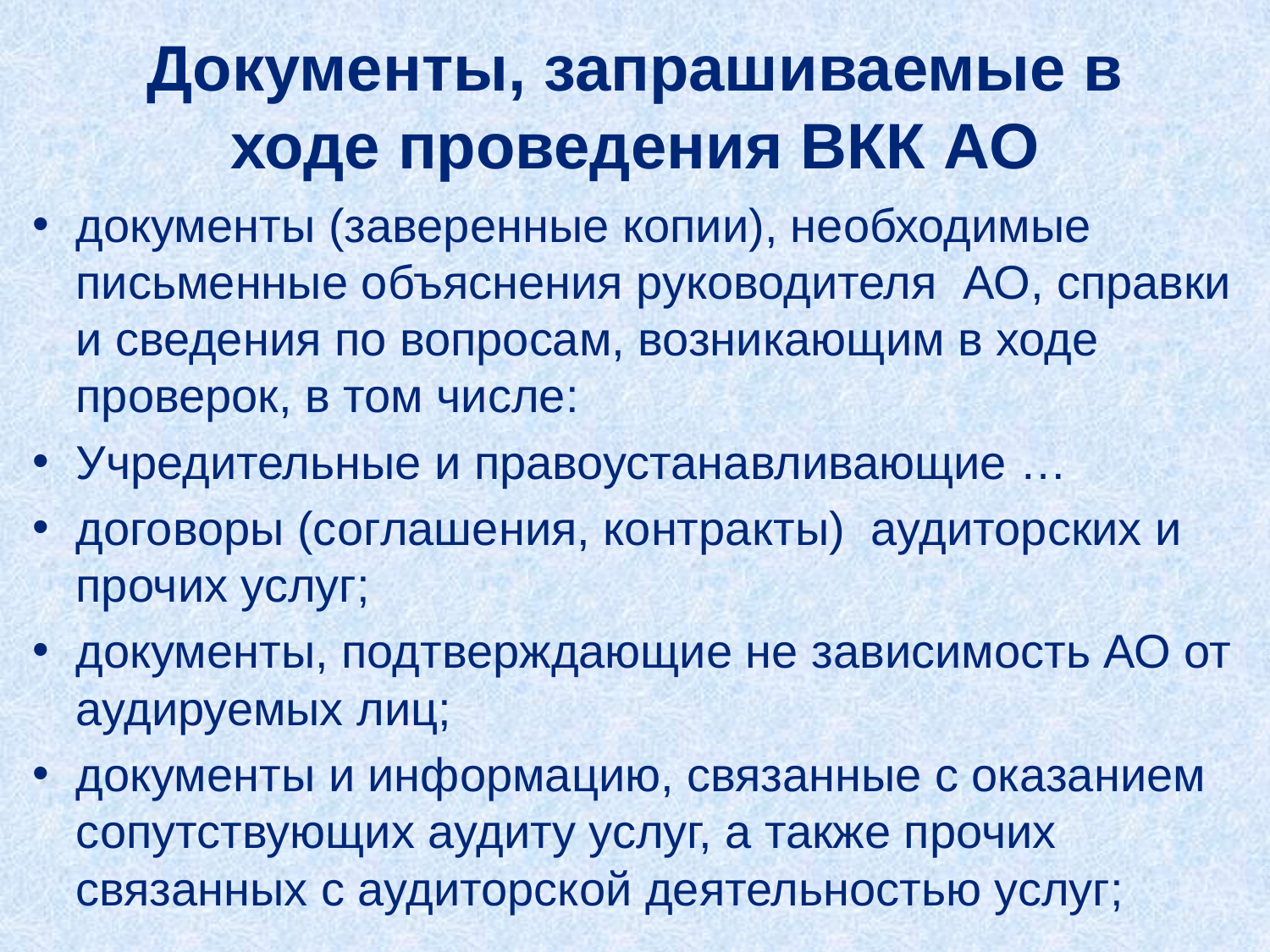

# Документы, запрашиваемые в ходе проведения ВКК АО
документы (заверенные копии), необходимые письменные объяснения руководителя  АО, справки и сведения по вопросам, возникающим в ходе проверок, в том числе:
Учредительные и правоустанавливающие …
договоры (соглашения, контракты)  аудиторских и прочих услуг;
документы, подтверждающие не зависимость АО от аудируемых лиц;
документы и информацию, связанные с оказанием сопутствующих аудиту услуг, а также прочих связанных с аудиторской деятельностью услуг;